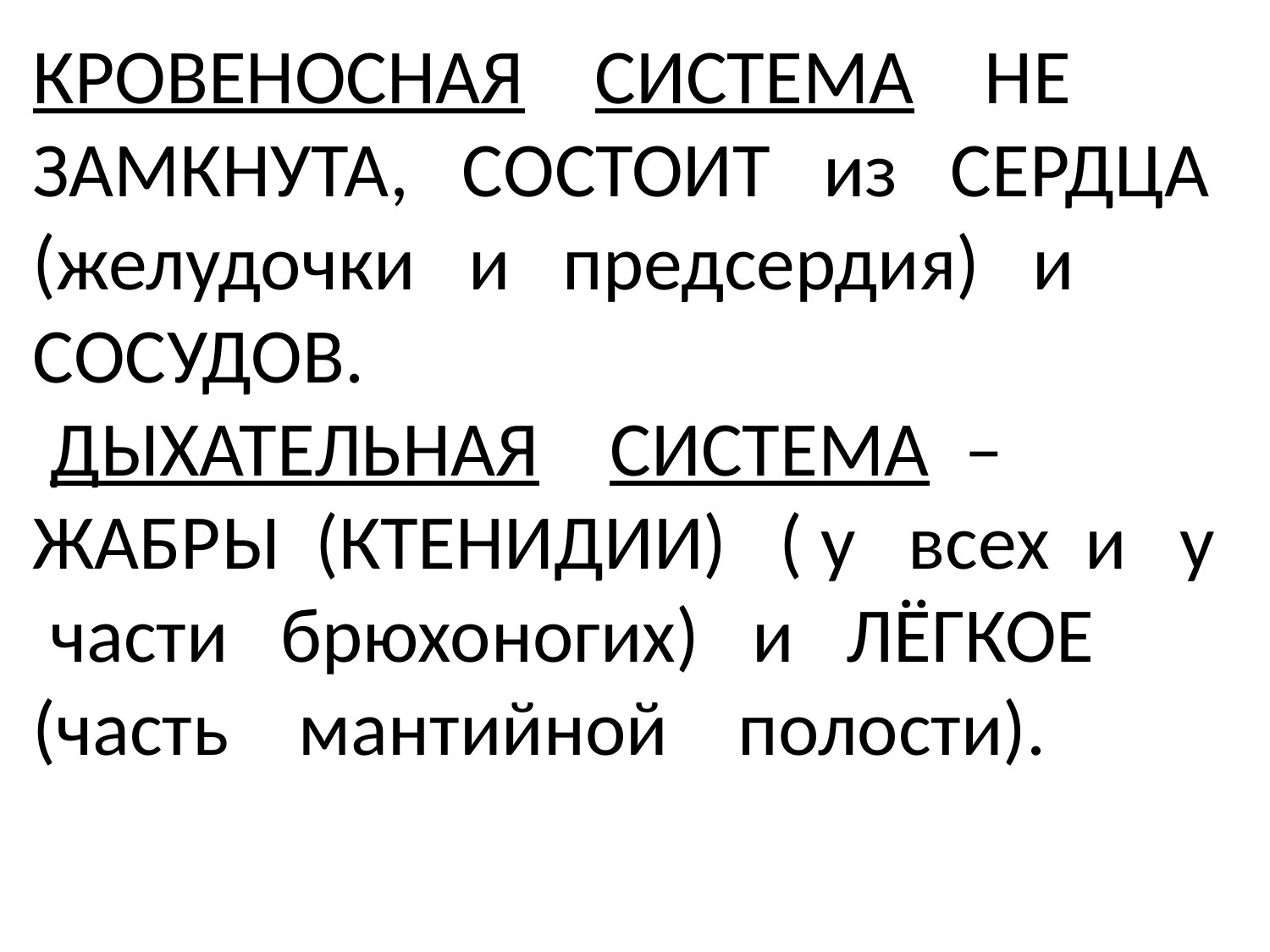

# КРОВЕНОСНАЯ    СИСТЕМА    НЕ ЗАМКНУТА,   СОСТОИТ   из   СЕРДЦА (желудочки   и   предсердия)   и   СОСУДОВ. ДЫХАТЕЛЬНАЯ    СИСТЕМА  –ЖАБРЫ  (КТЕНИДИИ)   ( у   всех  и   у   части   брюхоногих)   и   ЛЁГКОЕ   (часть    мантийной    полости).